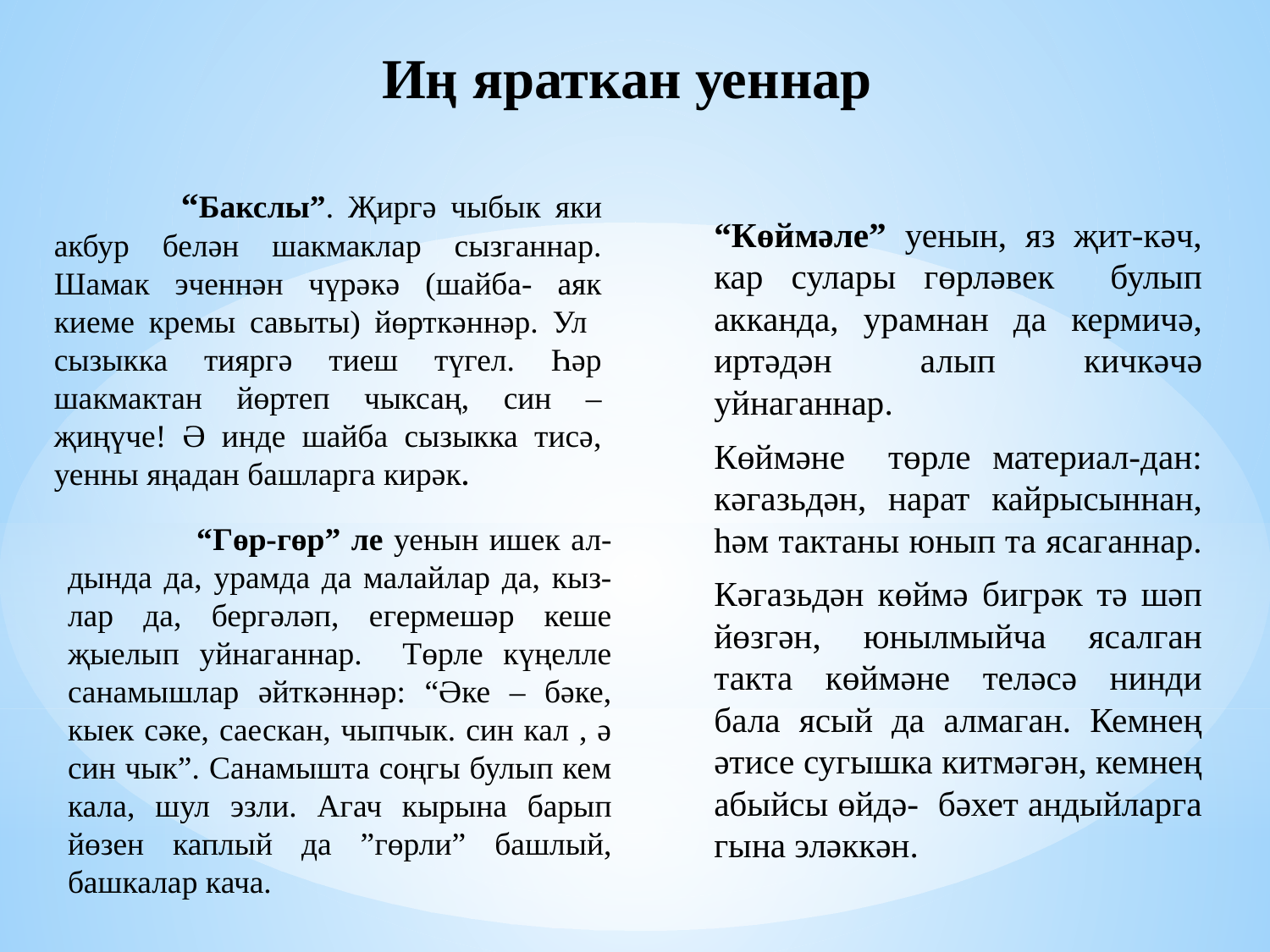

# Иң яраткан уеннар
	“Бакслы”. Җиргә чыбык яки акбур белән шакмаклар сызганнар. Шамак эченнән чүрәкә (шайба- аяк киеме кремы савыты) йөрткәннәр. Ул  сызыкка тияргә тиеш түгел. Һәр шакмактан йөртеп чыксаң, син – җиңүче! Ә инде шайба сызыкка тисә, уенны яңадан башларга кирәк.
	“Көймәле” уенын, яз җит-кәч, кар сулары гөрләвек  булып акканда, урамнан да кермичә, иртәдән алып кичкәчә уйнаганнар.
	Көймәне  төрле материал-дан: кәгазьдән, нарат кайрысыннан, һәм тактаны юнып та ясаганнар.
	Кәгазьдән көймә бигрәк тә шәп йөзгән, юнылмыйча ясалган такта көймәне теләсә нинди бала ясый да алмаган. Кемнең әтисе сугышка китмәгән, кемнең абыйсы өйдә-  бәхет андыйларга гына эләккән.
            “Гөр-гөр” ле уенын ишек ал-дында да, урамда да малайлар да, кыз-лар да, бергәләп, егермешәр кеше җыелып уйнаганнар.  Төрле күңелле санамышлар әйткәннәр: “Әке – бәке, кыек сәке, саескан, чыпчык. син кал , ә син чык”. Санамышта соңгы булып кем кала, шул эзли. Агач кырына барып йөзен каплый да ”гөрли” башлый, башкалар кача.